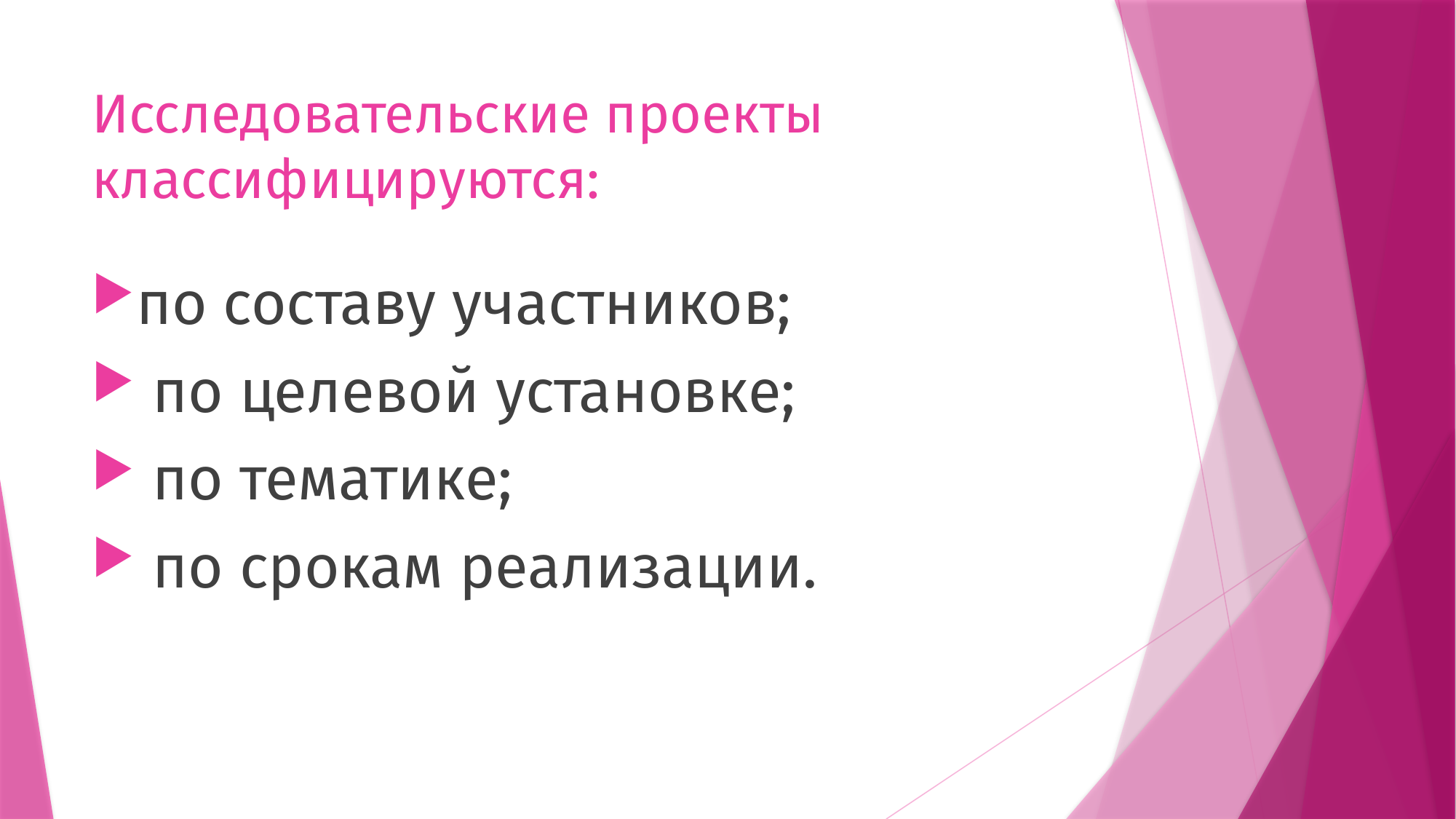

# Исследовательские проекты классифицируются:
по составу участников;
 по целевой установке;
 по тематике;
 по срокам реализации.